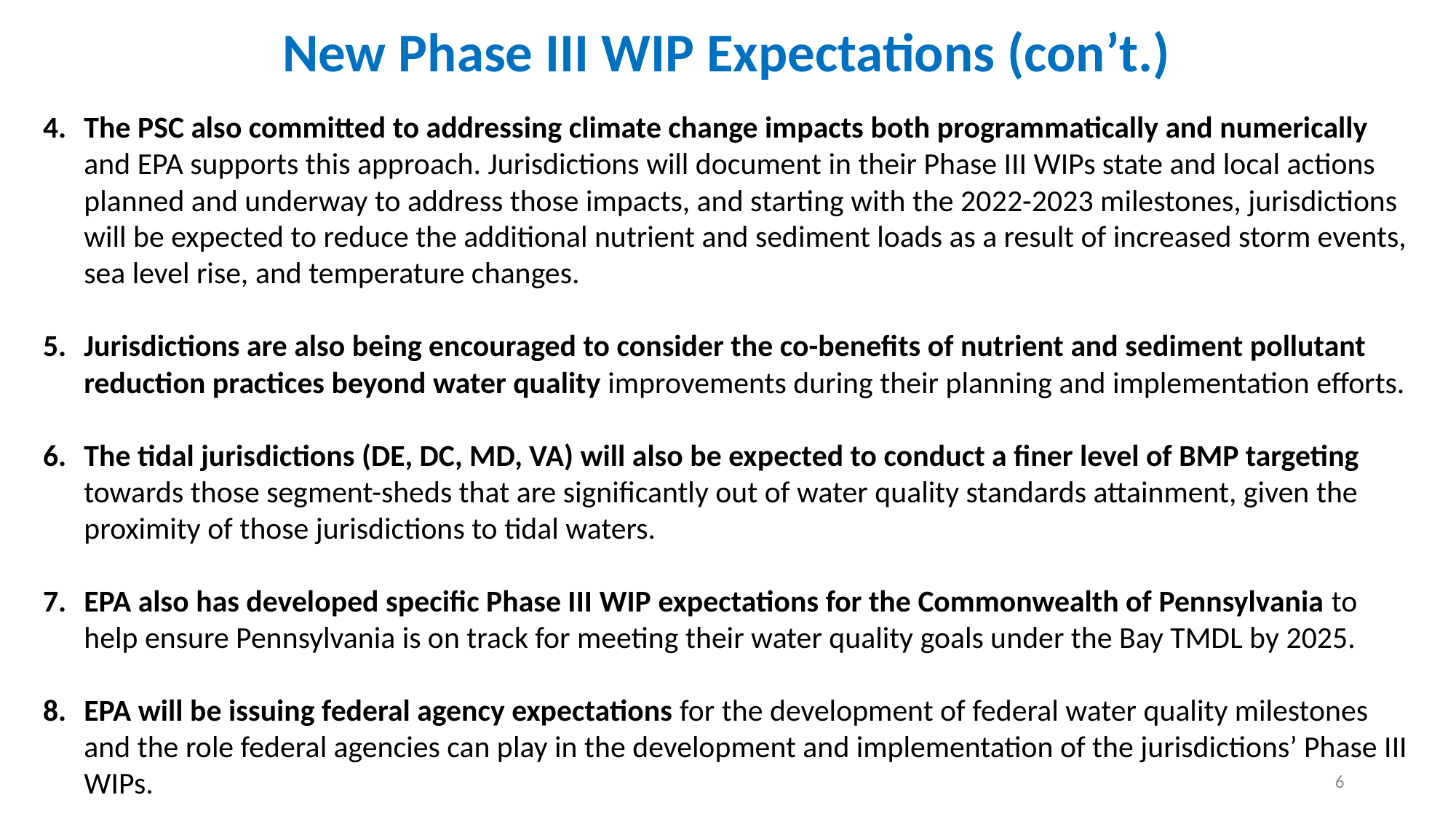

New Phase III WIP Expectations (con’t.)

The PSC also committed to addressing climate change impacts both programmatically and numerically and EPA supports this approach. Jurisdictions will document in their Phase III WIPs state and local actions planned and underway to address those impacts, and starting with the 2022-2023 milestones, jurisdictions will be expected to reduce the additional nutrient and sediment loads as a result of increased storm events, sea level rise, and temperature changes.

Jurisdictions are also being encouraged to consider the co-benefits of nutrient and sediment pollutant reduction practices beyond water quality improvements during their planning and implementation efforts.

The tidal jurisdictions (DE, DC, MD, VA) will also be expected to conduct a finer level of BMP targeting towards those segment-sheds that are significantly out of water quality standards attainment, given the proximity of those jurisdictions to tidal waters.

EPA also has developed specific Phase III WIP expectations for the Commonwealth of Pennsylvania to help ensure Pennsylvania is on track for meeting their water quality goals under the Bay TMDL by 2025.

EPA will be issuing federal agency expectations for the development of federal water quality milestones and the role federal agencies can play in the development and implementation of the jurisdictions’ Phase III WIPs.
6